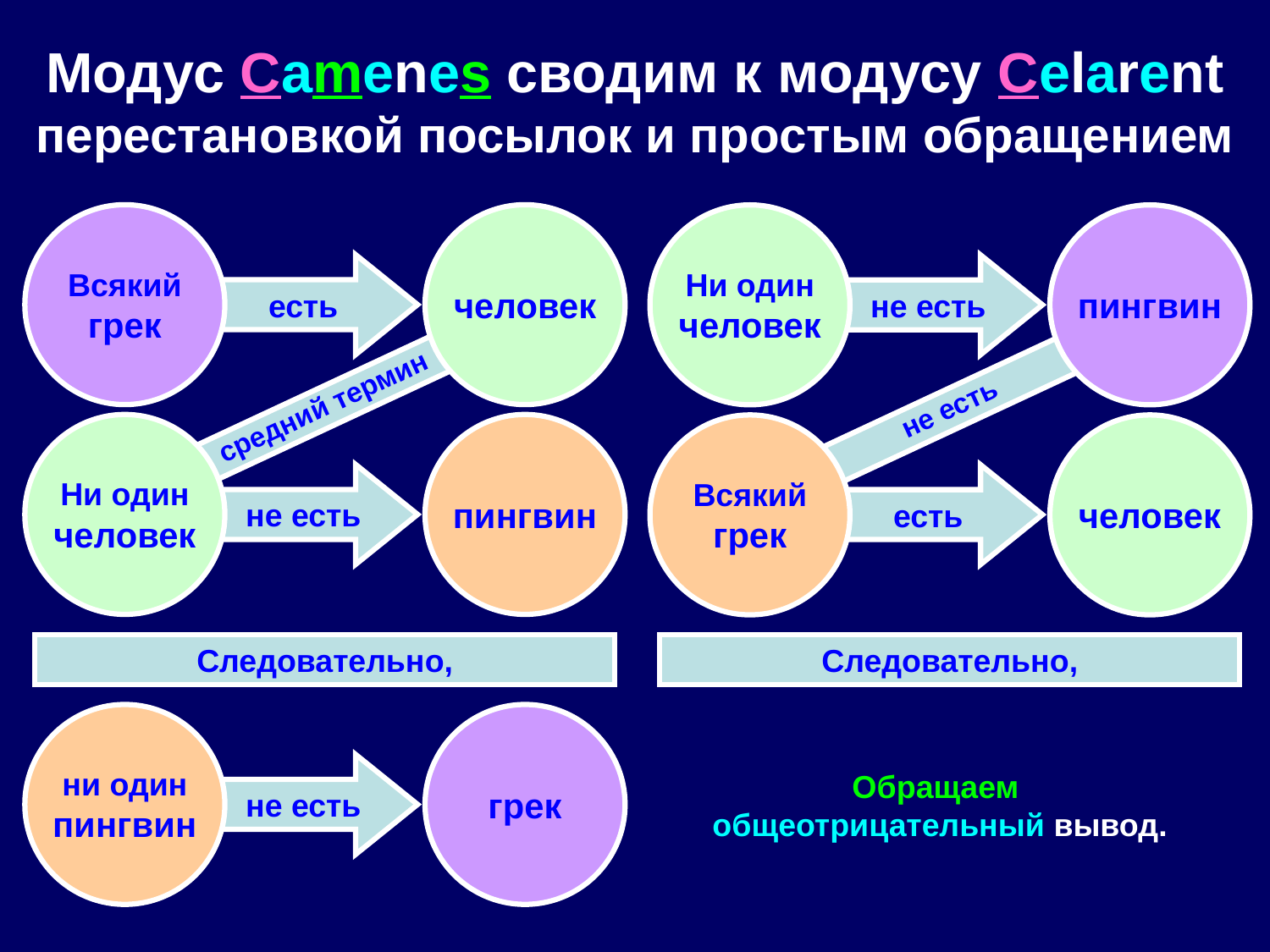

Модус Camenes сводим к модусу Celarent
перестановкой посылок и простым обращением
Всякий
грек
человек
Ни один
человек
пингвин
есть
не есть
 средний термин
не есть
Ни один
человек
пингвин
Всякий
грек
человек
не есть
есть
Следовательно,
Следовательно,
ни один
пингвин
грек
Обращаем
общеотрицательный вывод.
не есть